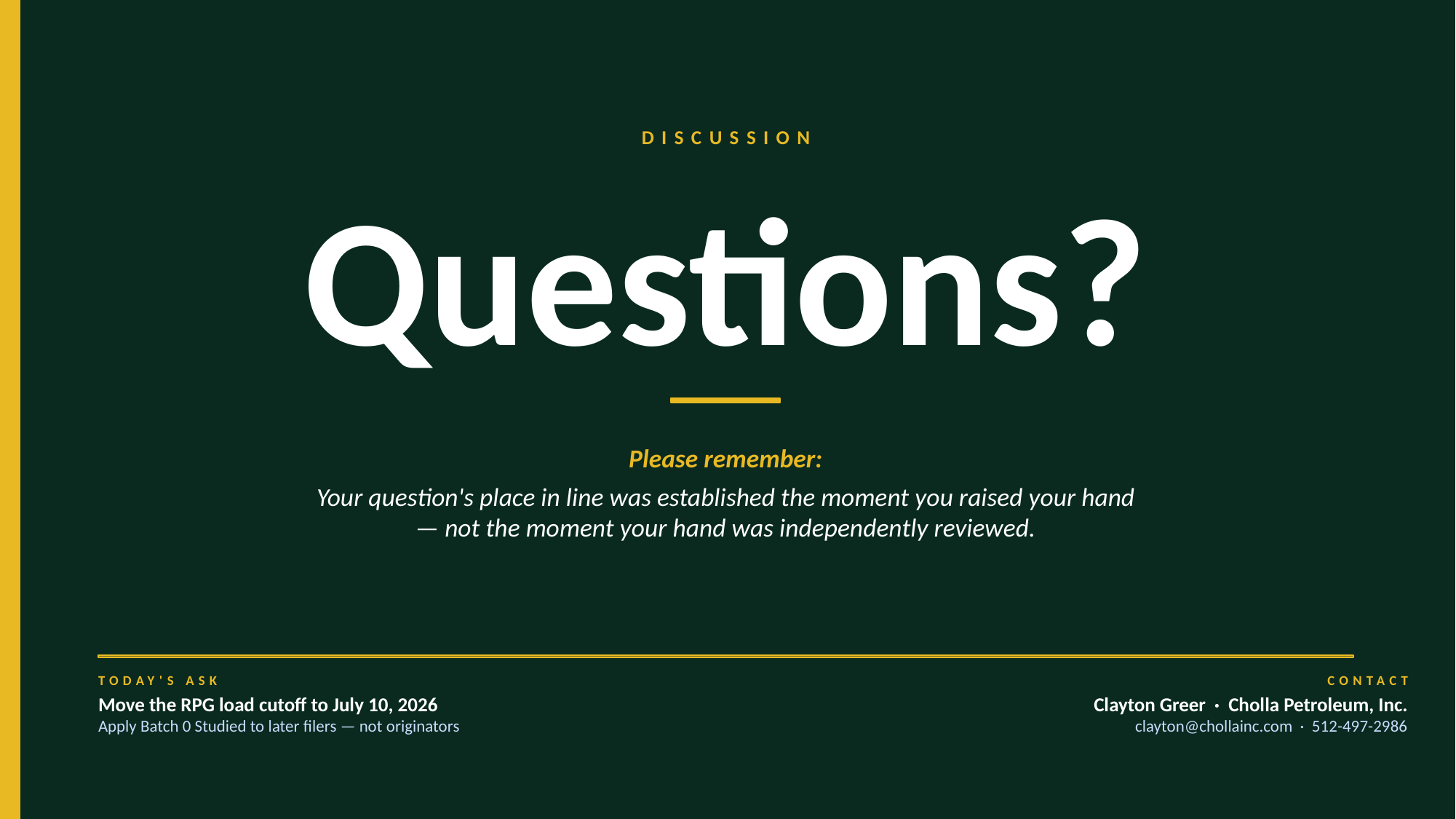

DISCUSSION
Questions?

Please remember:

Your question's place in line was established the moment you raised your hand
— not the moment your hand was independently reviewed.

TODAY'S ASK

Move the RPG load cutoff to July 10, 2026
Apply Batch 0 Studied to later filers — not originators
CONTACT

Clayton Greer  ·  Cholla Petroleum, Inc.
clayton@chollainc.com  ·  512-497-2986